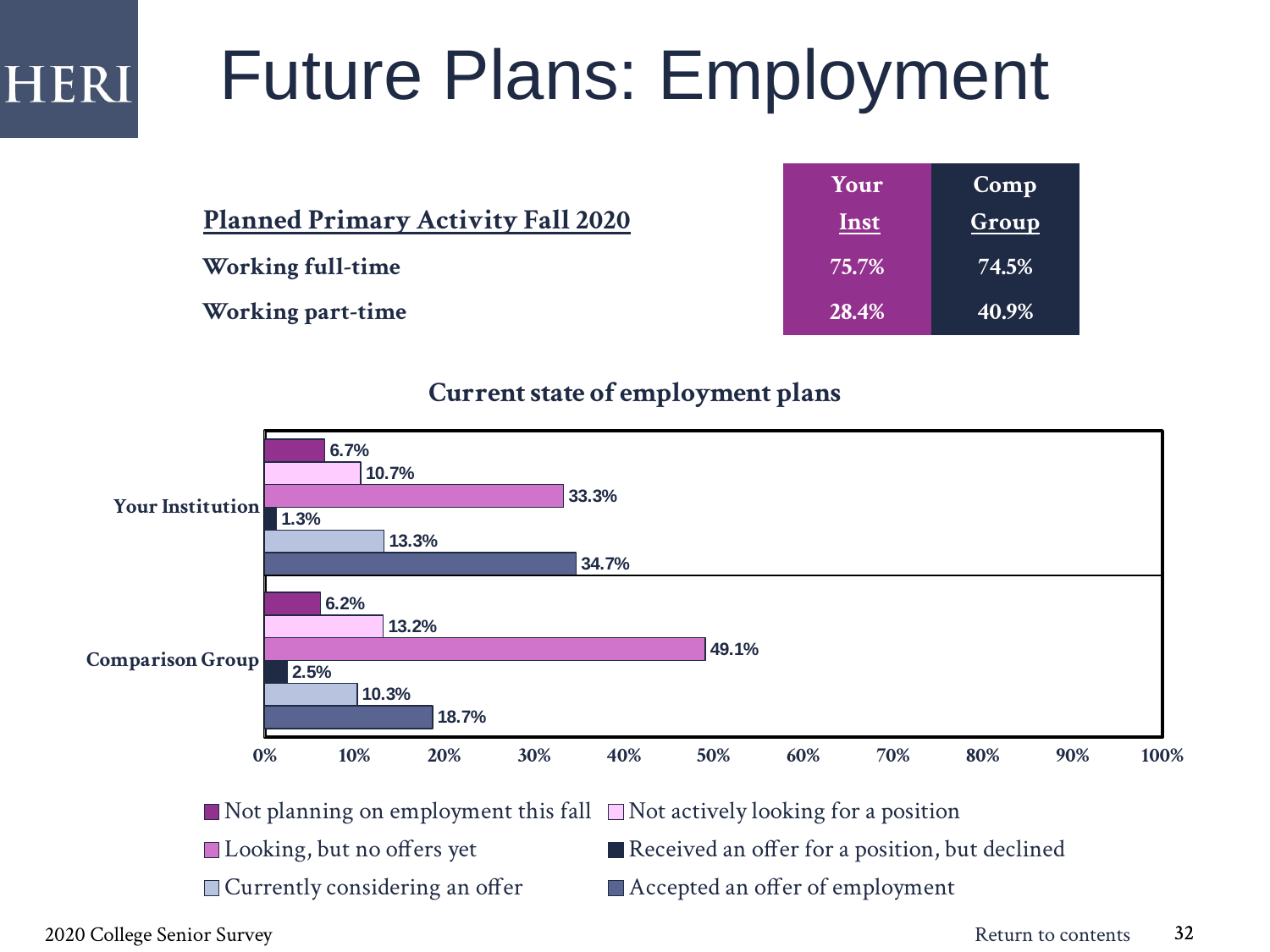

Future Plans: Employment
| Planned Primary Activity Fall 2020 | Your Inst | Comp Group |
| --- | --- | --- |
| Working full-time | 75.7% | 74.5% |
| Working part-time | 28.4% | 40.9% |

### Chart: Current state of employment plans

| Category | Accepted an offer of employment | Currently considering an offer | Received an offer for a position, but declined | Looking, but no offers yet | Not actively looking for a position | Not planning on employment this fall |
|---|---|---|---|---|---|---|
| Comparison Group | 0.187 | 0.103 | 0.025 | 0.491 | 0.132 | 0.062 |
| Your Institution | 0.347 | 0.133 | 0.013 | 0.333 | 0.107 | 0.067 |
2020 College Senior Survey
32
32